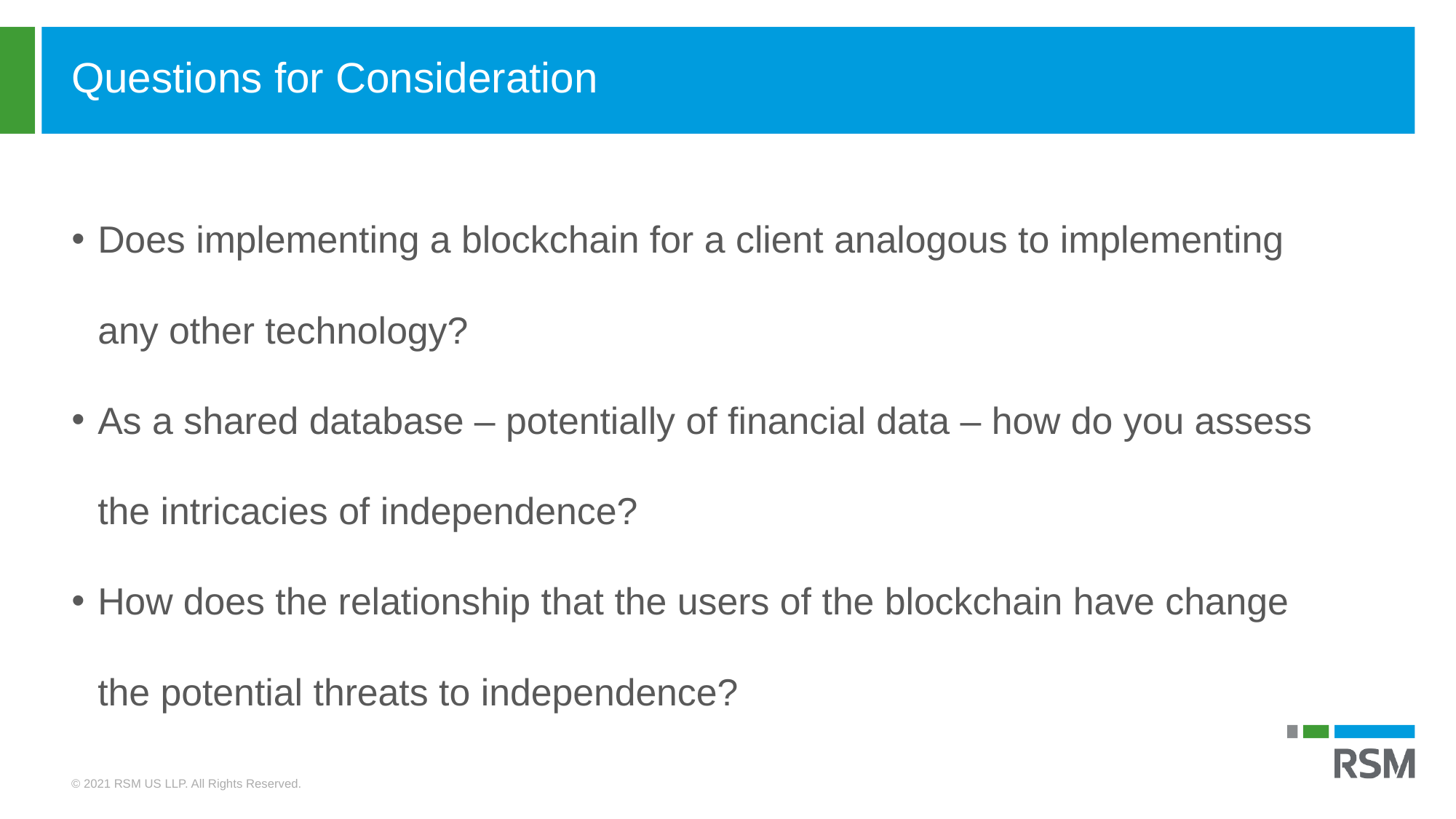

# Questions for Consideration
Does implementing a blockchain for a client analogous to implementing any other technology?
As a shared database – potentially of financial data – how do you assess the intricacies of independence?
How does the relationship that the users of the blockchain have change the potential threats to independence?